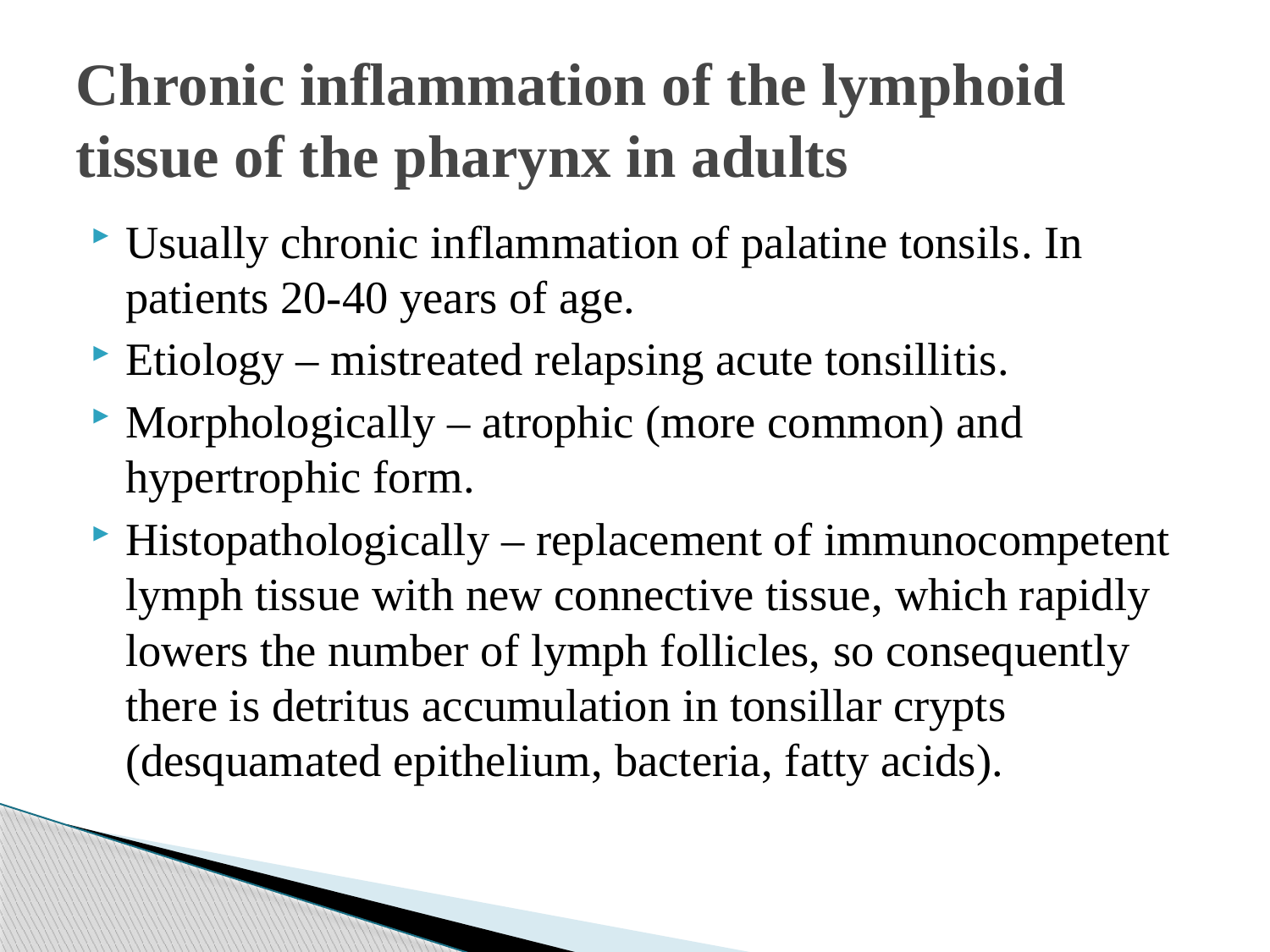

# Chronic inflammation of the lymphoid tissue of the pharynx in adults
Usually chronic inflammation of palatine tonsils. In patients 20-40 years of age.
Etiology – mistreated relapsing acute tonsillitis.
Morphologically – atrophic (more common) and hypertrophic form.
Histopathologically – replacement of immunocompetent lymph tissue with new connective tissue, which rapidly lowers the number of lymph follicles, so consequently there is detritus accumulation in tonsillar crypts (desquamated epithelium, bacteria, fatty acids).